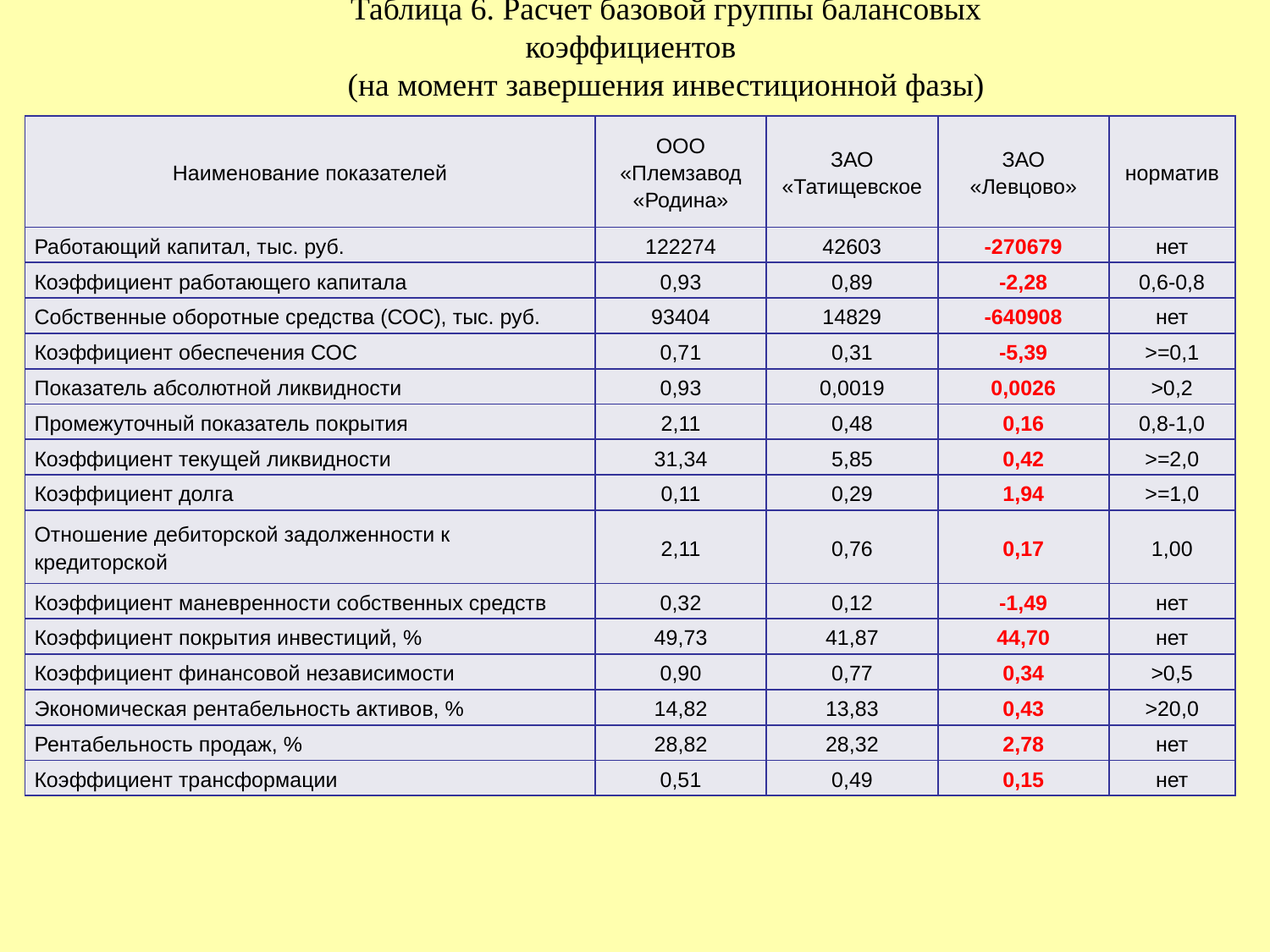

Таблица 6. Расчет базовой группы балансовых коэффициентов
(на момент завершения инвестиционной фазы)
| Наименование показателей | ООО «Племзавод «Родина» | ЗАО «Татищевское | ЗАО «Левцово» | норматив |
| --- | --- | --- | --- | --- |
| Работающий капитал, тыс. руб. | 122274 | 42603 | -270679 | нет |
| Коэффициент работающего капитала | 0,93 | 0,89 | -2,28 | 0,6-0,8 |
| Собственные оборотные средства (СОС), тыс. руб. | 93404 | 14829 | -640908 | нет |
| Коэффициент обеспечения СОС | 0,71 | 0,31 | -5,39 | >=0,1 |
| Показатель абсолютной ликвидности | 0,93 | 0,0019 | 0,0026 | >0,2 |
| Промежуточный показатель покрытия | 2,11 | 0,48 | 0,16 | 0,8-1,0 |
| Коэффициент текущей ликвидности | 31,34 | 5,85 | 0,42 | >=2,0 |
| Коэффициент долга | 0,11 | 0,29 | 1,94 | >=1,0 |
| Отношение дебиторской задолженности к кредиторской | 2,11 | 0,76 | 0,17 | 1,00 |
| Коэффициент маневренности собственных средств | 0,32 | 0,12 | -1,49 | нет |
| Коэффициент покрытия инвестиций, % | 49,73 | 41,87 | 44,70 | нет |
| Коэффициент финансовой независимости | 0,90 | 0,77 | 0,34 | >0,5 |
| Экономическая рентабельность активов, % | 14,82 | 13,83 | 0,43 | >20,0 |
| Рентабельность продаж, % | 28,82 | 28,32 | 2,78 | нет |
| Коэффициент трансформации | 0,51 | 0,49 | 0,15 | нет |